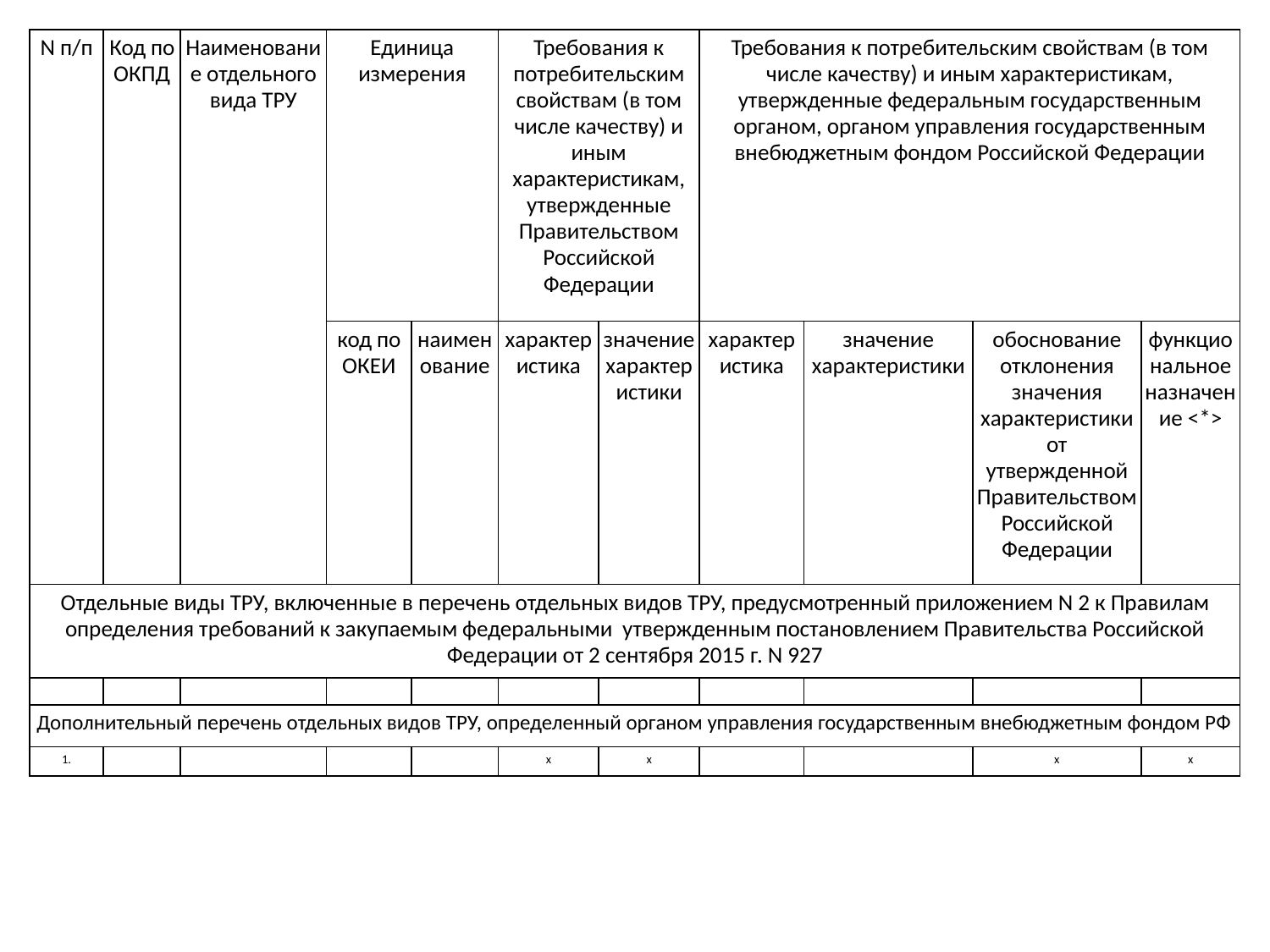

| N п/п | Код по ОКПД | Наименование отдельного вида ТРУ | Единица измерения |  | Требования к потребительским свойствам (в том числе качеству) и иным характеристикам, утвержденные Правительством Российской Федерации |  | Требования к потребительским свойствам (в том числе качеству) и иным характеристикам, утвержденные федеральным государственным органом, органом управления государственным внебюджетным фондом Российской Федерации |  |  |  |
| --- | --- | --- | --- | --- | --- | --- | --- | --- | --- | --- |
|  |  |  | код по ОКЕИ | наименование | характеристика | значение характеристики | характеристика | значение характеристики | обоснование отклонения значения характеристики от утвержденной Правительством Российской Федерации | функциональное назначение <\*> |
| Отдельные виды ТРУ, включенные в перечень отдельных видов ТРУ, предусмотренный приложением N 2 к Правилам определения требований к закупаемым федеральными утвержденным постановлением Правительства Российской Федерации от 2 сентября 2015 г. N 927 |  |  |  |  |  |  |  |  |  |  |
|  |  |  |  |  |  |  |  |  |  |  |
| Дополнительный перечень отдельных видов ТРУ, определенный органом управления государственным внебюджетным фондом РФ |  |  |  |  |  |  |  |  |  |  |
| 1. |  |  |  |  | x | x |  |  | x | x |